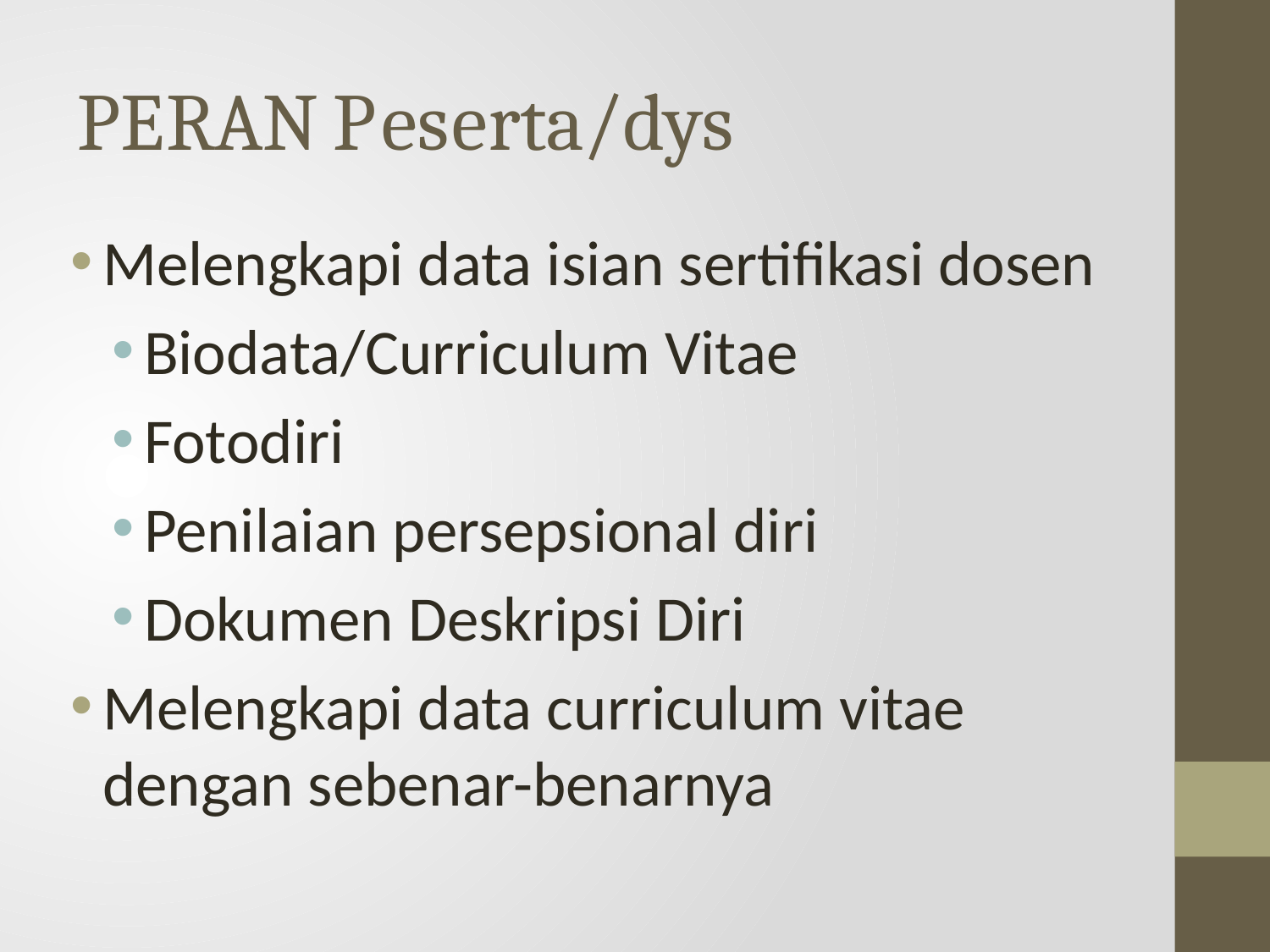

# PERAN Peserta/dys
Melengkapi data isian sertifikasi dosen
Biodata/Curriculum Vitae
Fotodiri
Penilaian persepsional diri
Dokumen Deskripsi Diri
Melengkapi data curriculum vitae dengan sebenar-benarnya